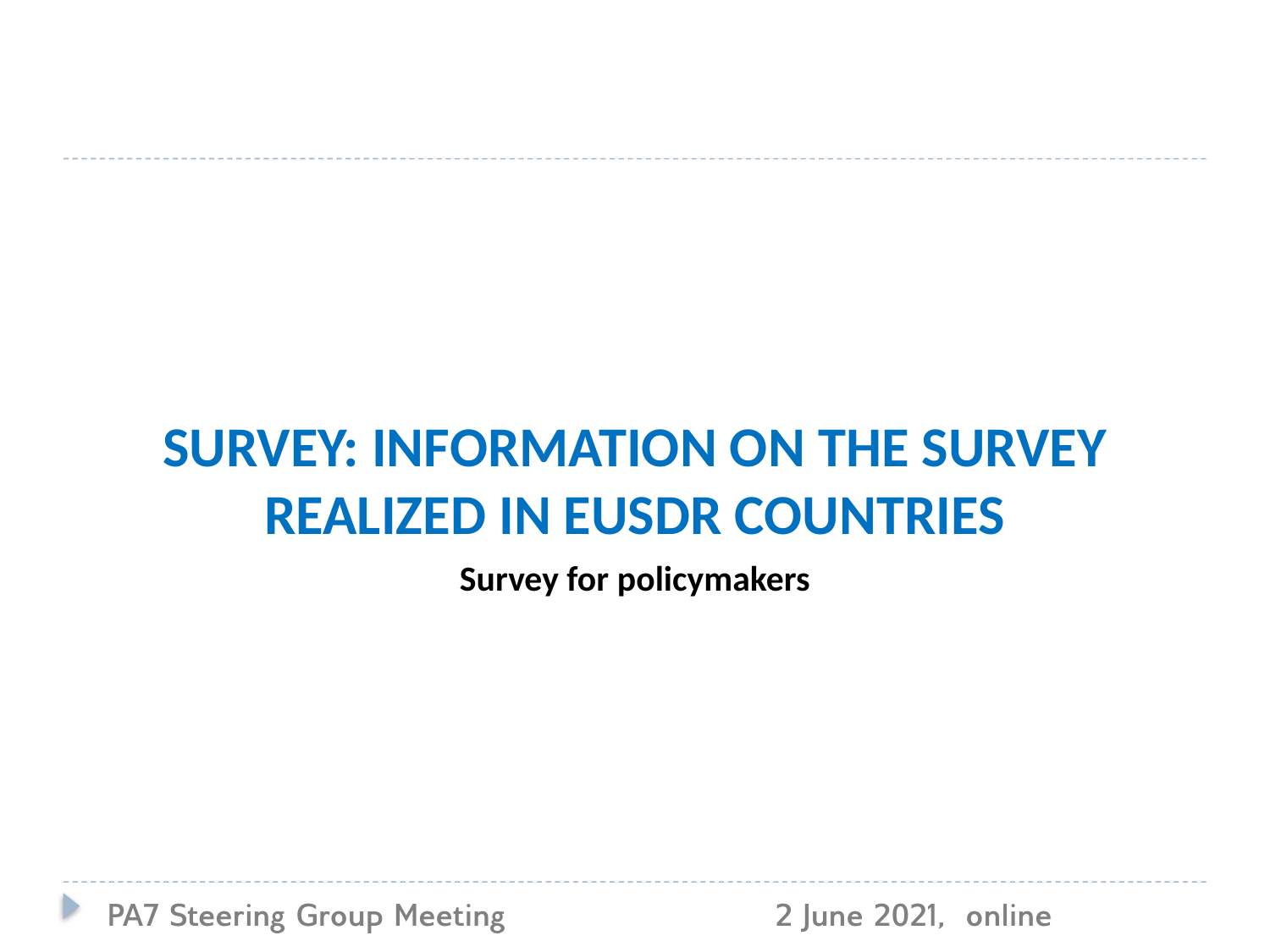

#

SURVEY: INFORMATION ON THE SURVEY REALIZED IN EUSDR COUNTRIES
Survey for policymakers
PA7 Steering Group Meeting                          2 June 2021,  online